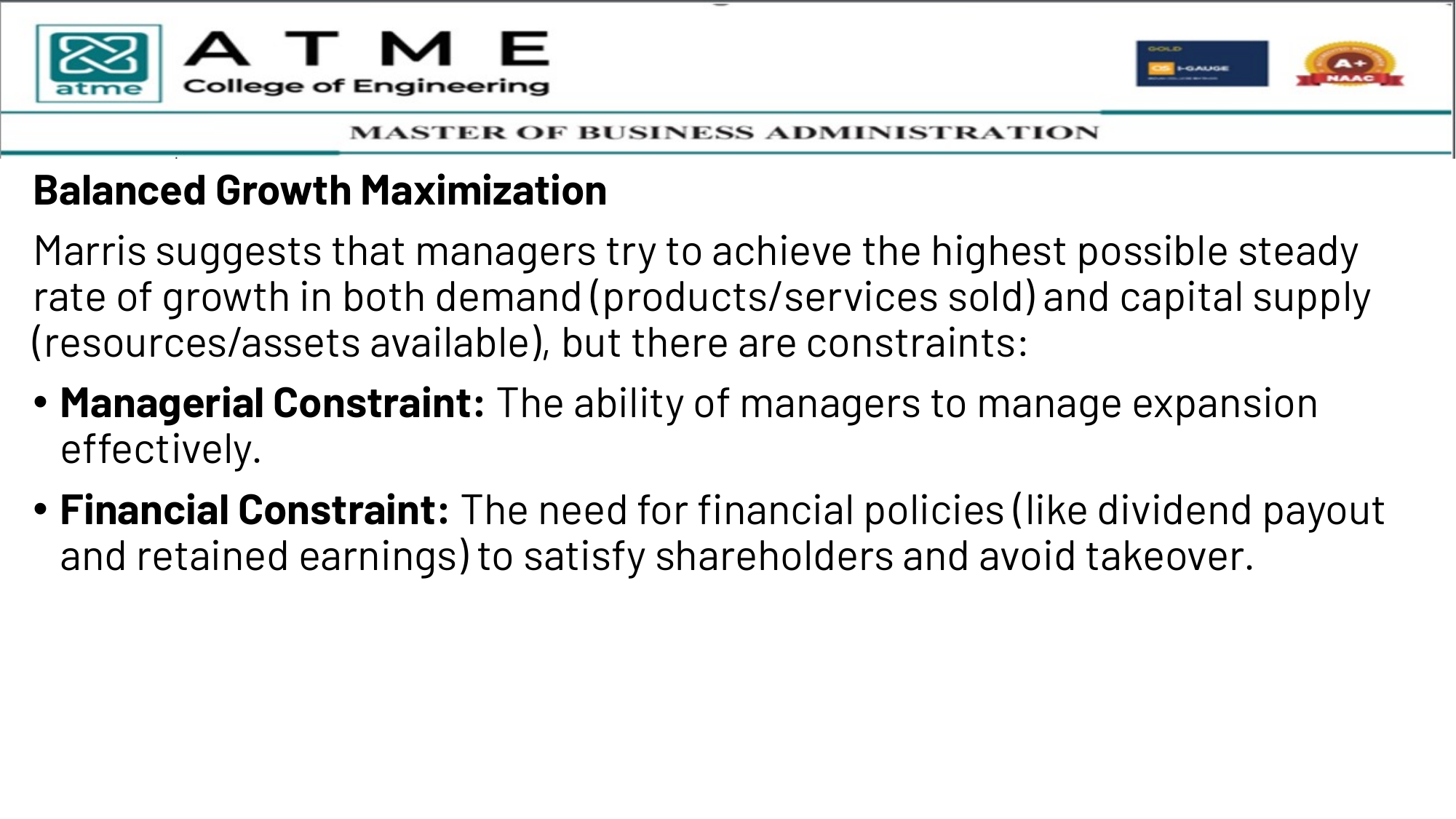

Balanced Growth Maximization
Marris suggests that managers try to achieve the highest possible steady rate of growth in both demand (products/services sold) and capital supply (resources/assets available), but there are constraints:
Managerial Constraint: The ability of managers to manage expansion effectively.
Financial Constraint: The need for financial policies (like dividend payout and retained earnings) to satisfy shareholders and avoid takeover.